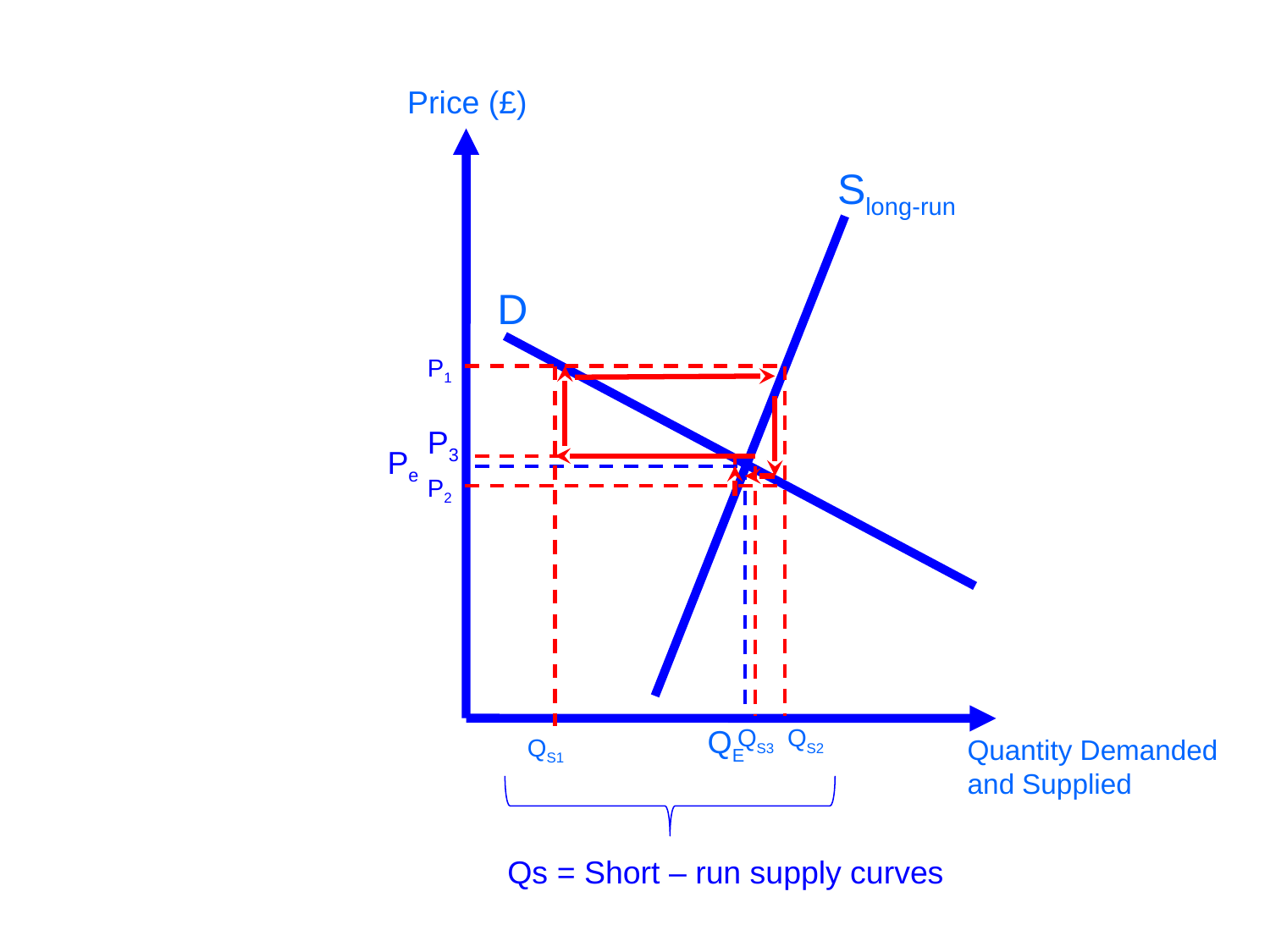

Price (£)

Slong-run

D

P1
P3
Pe
P2

QE
QS3
QS2

QS1
Quantity Demanded and Supplied
Qs = Short – run supply curves